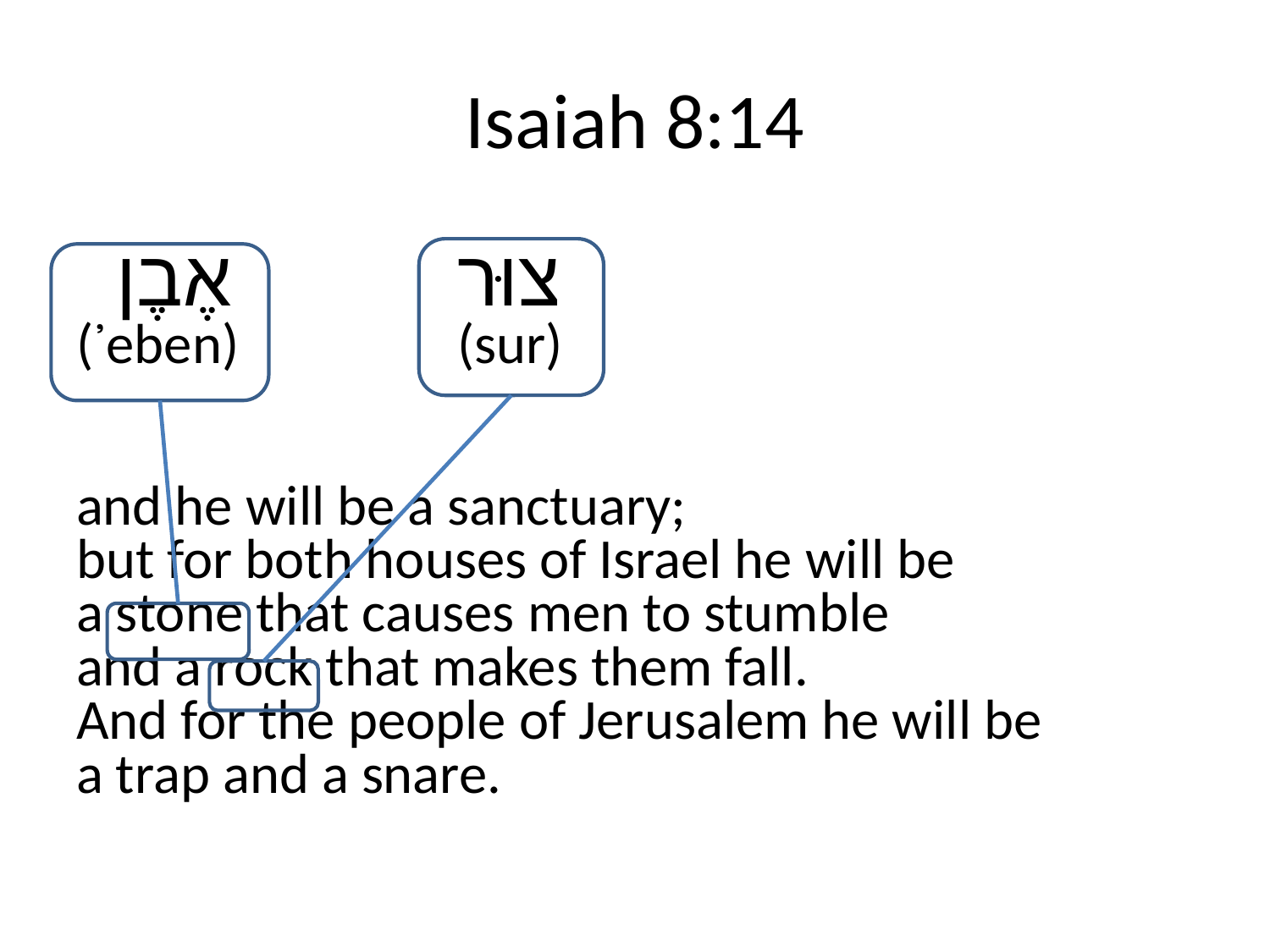

# Isaiah 8:14
  אֶבֶן		צוּר
(᾽eben)		(sur)

and he will be a sanctuary;
but for both houses of Israel he will be
a stone that causes men to stumble
and a rock that makes them fall.
And for the people of Jerusalem he will be
a trap and a snare.